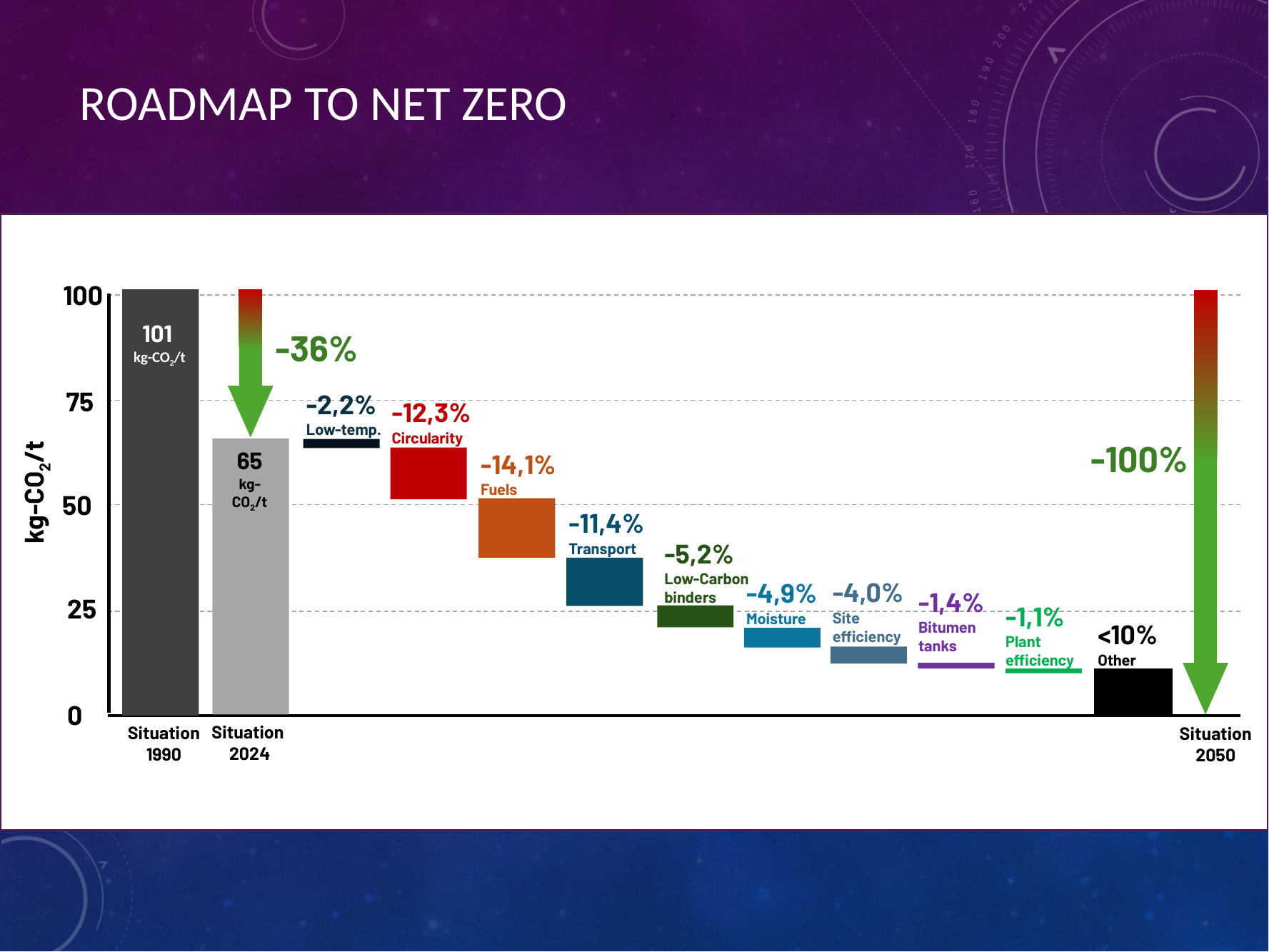

# Roadmap to Net Zero

100

101  kg-CO2/t

-36%
75
-2,2%
Low-temp.
-12,3%
Circularity
-100%

65
kg-CO2/t

-14,1%
Fuels

kg-CO2/t
50

-11,4%
Transport
-5,2%
Low-Carbon
binders

-4,0%
Site efficiency
-4,9%
Moisture
-1,4%
Bitumen
tanks
25
-1,1%
Plant efficiency

<10%
Other

0
Situation
2024
Situation 1990
Situation 2050